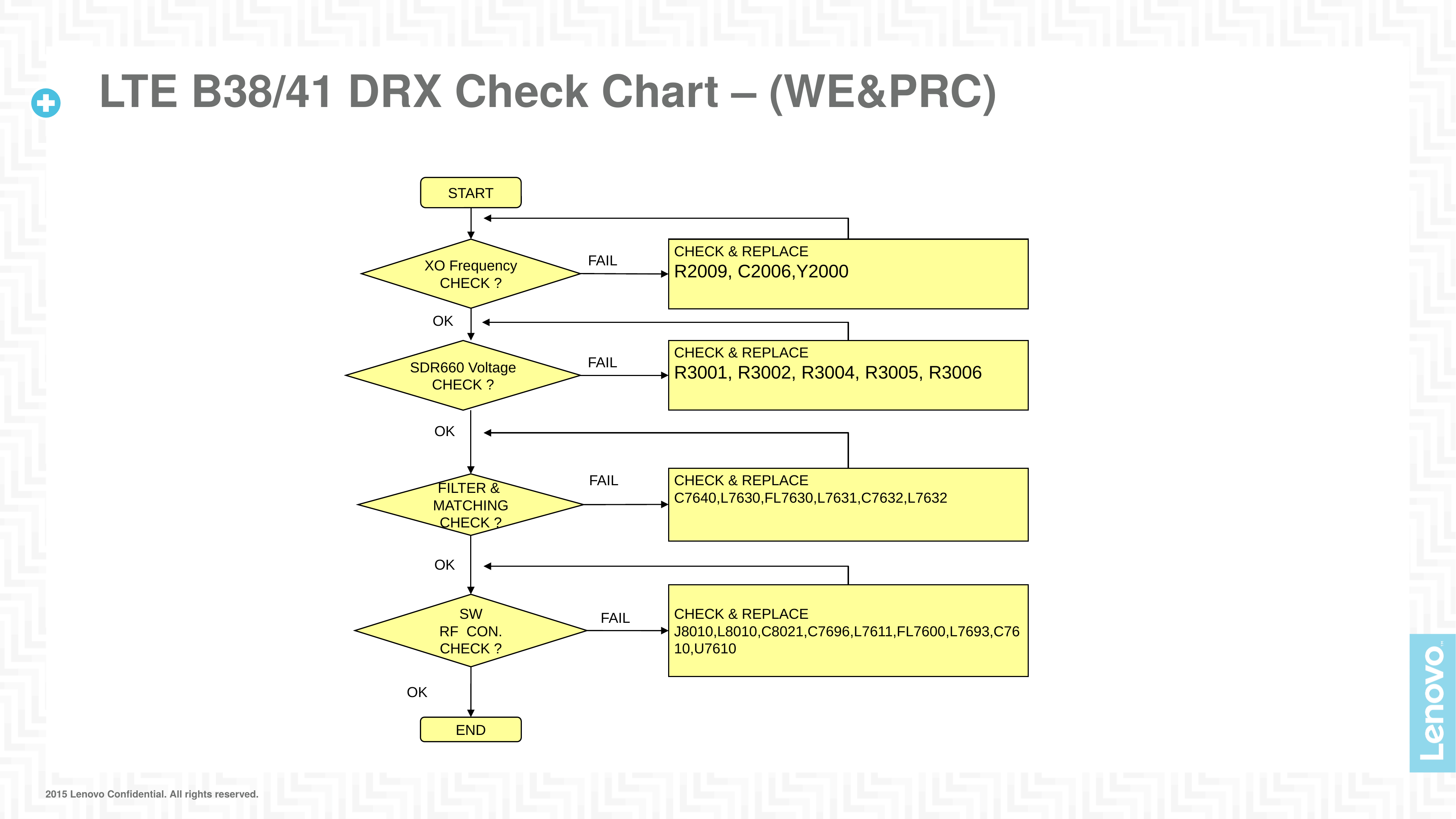

# LTE B38/41 DRX Check Chart – (WE&PRC)
START

XO Frequency
CHECK ?

CHECK & REPLACE
R2009, C2006,Y2000

FAIL
OK

SDR660 Voltage CHECK ?

CHECK & REPLACE
R3001, R3002, R3004, R3005, R3006
FAIL
OK
FAIL
CHECK & REPLACE
C7640,L7630,FL7630,L7631,C7632,L7632
FILTER &  MATCHING CHECK ?
OK
CHECK & REPLACE
J8010,L8010,C8021,C7696,L7611,FL7600,L7693,C7610,U7610
SW
RF  CON. CHECK ?
FAIL
OK
OK
END